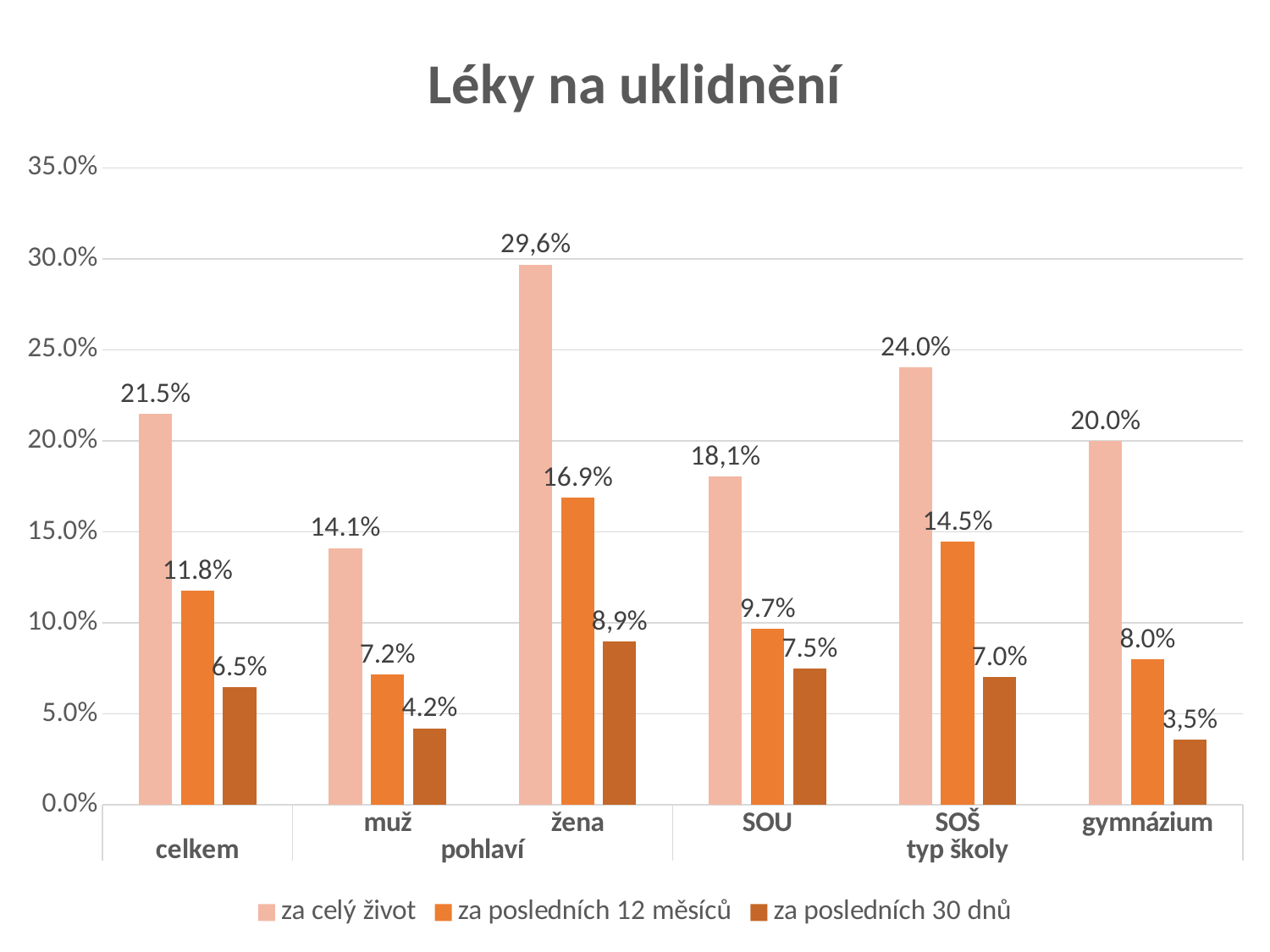

### Chart: Léky na uklidnění

| Category | za celý život | za posledních 12 měsíců | za posledních 30 dnů |
|---|---|---|---|
|  | 0.21474892346692623 | 0.11764489260556255 | 0.06459994613591699 |
| muž | 0.14110202482609552 | 0.07170426233271533 | 0.04208178386025321 |
| žena | 0.2968353498575493 | 0.1688500653260364 | 0.08969856541529861 |
| SOU | 0.18036574595228883 | 0.09670515637530212 | 0.07487770805555627 |
| SOŠ | 0.2403658160730459 | 0.14454572735765497 | 0.07024638547478512 |
| gymnázium | 0.19986282696200008 | 0.0798923719467525 | 0.03580680666466487 |